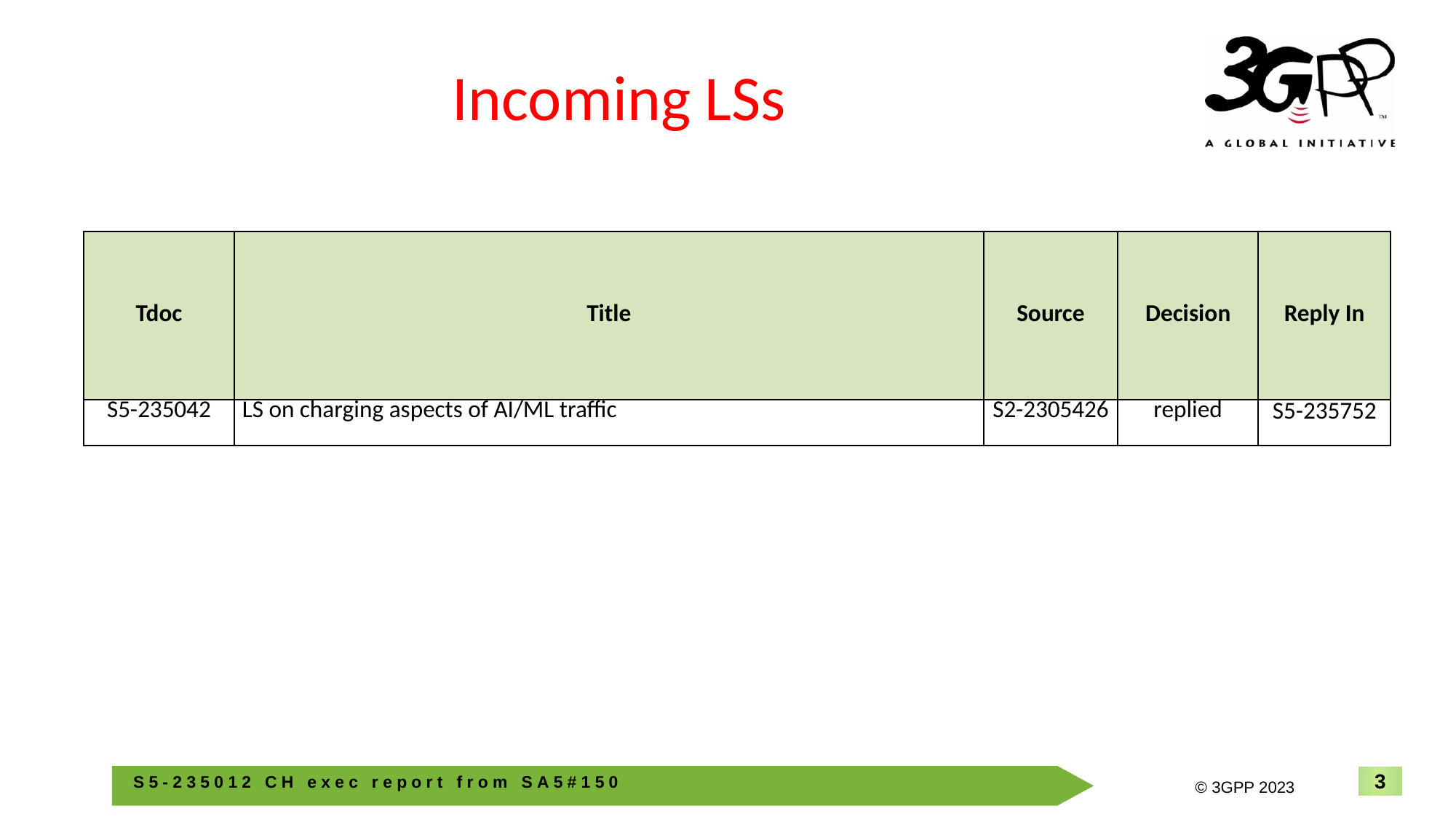

# Incoming LSs
| Tdoc | Title | Source | Decision | Reply In |
| --- | --- | --- | --- | --- |
| S5-235042 | LS on charging aspects of AI/ML traffic | S2-2305426 | replied | S5-235752 |